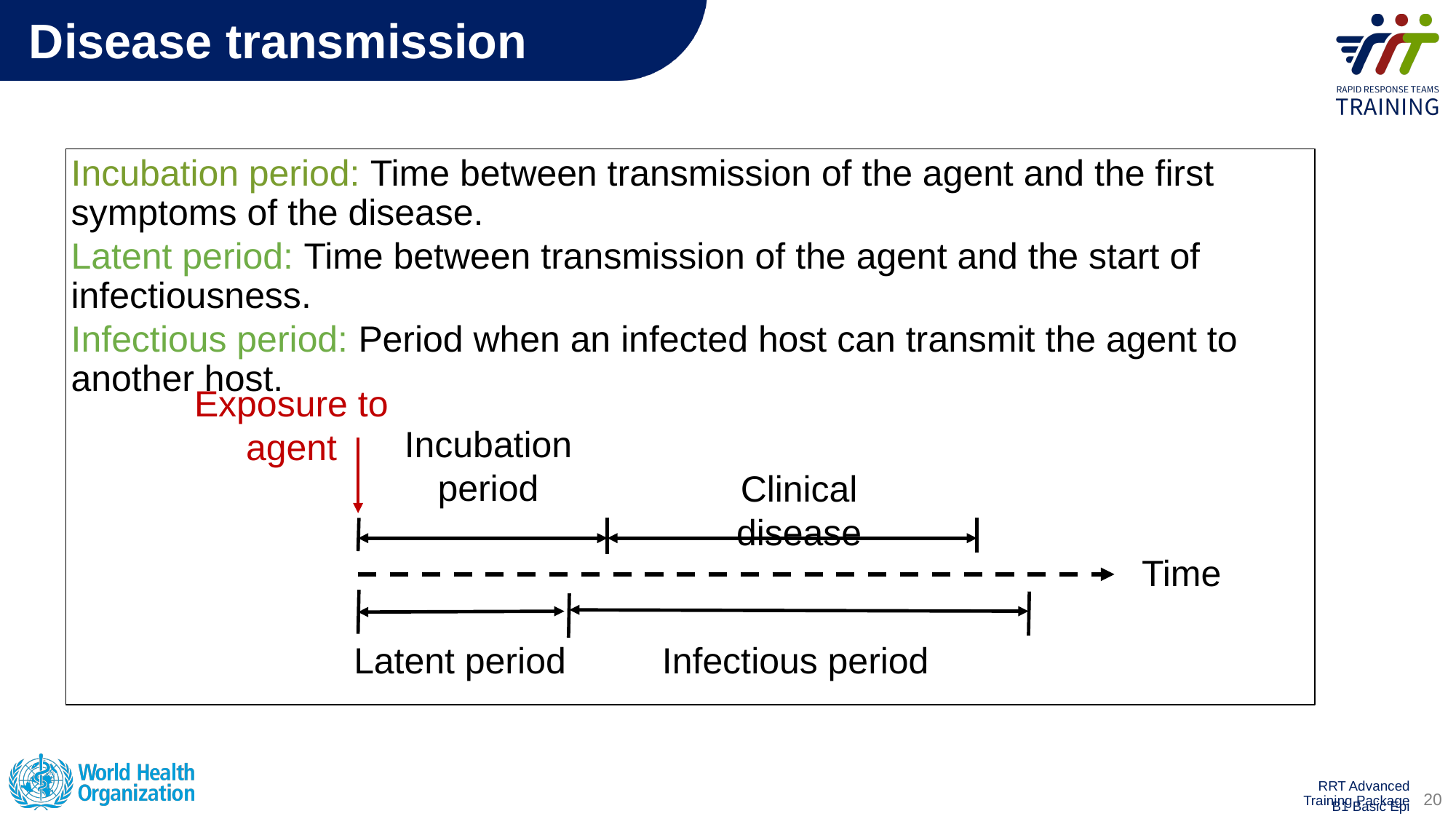

Disease transmission
Incubation period: Time between transmission of the agent and the first symptoms of the disease.
Latent period: Time between transmission of the agent and the start of infectiousness.
Infectious period: Period when an infected host can transmit the agent to another host.
Exposure to agent
Incubation period

Clinical disease

Time

Latent period
Infectious period